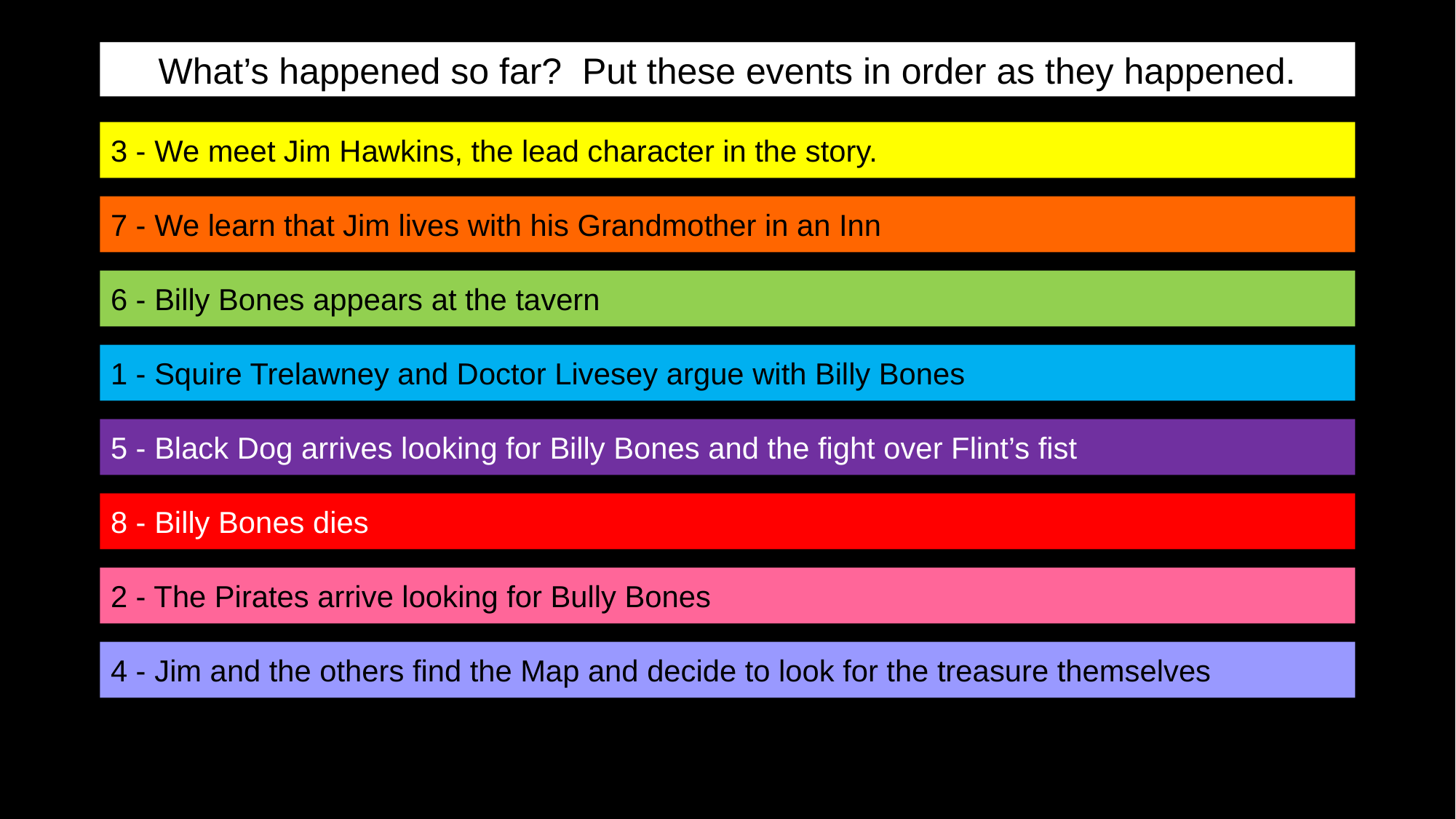

What’s happened so far?  Put these events in order as they happened.
3 - We meet Jim Hawkins, the lead character in the story.
7 - We learn that Jim lives with his Grandmother in an Inn
6 - Billy Bones appears at the tavern
1 - Squire Trelawney and Doctor Livesey argue with Billy Bones
5 - Black Dog arrives looking for Billy Bones and the fight over Flint’s fist
8 - Billy Bones dies
2 - The Pirates arrive looking for Bully Bones
4 - Jim and the others find the Map and decide to look for the treasure themselves